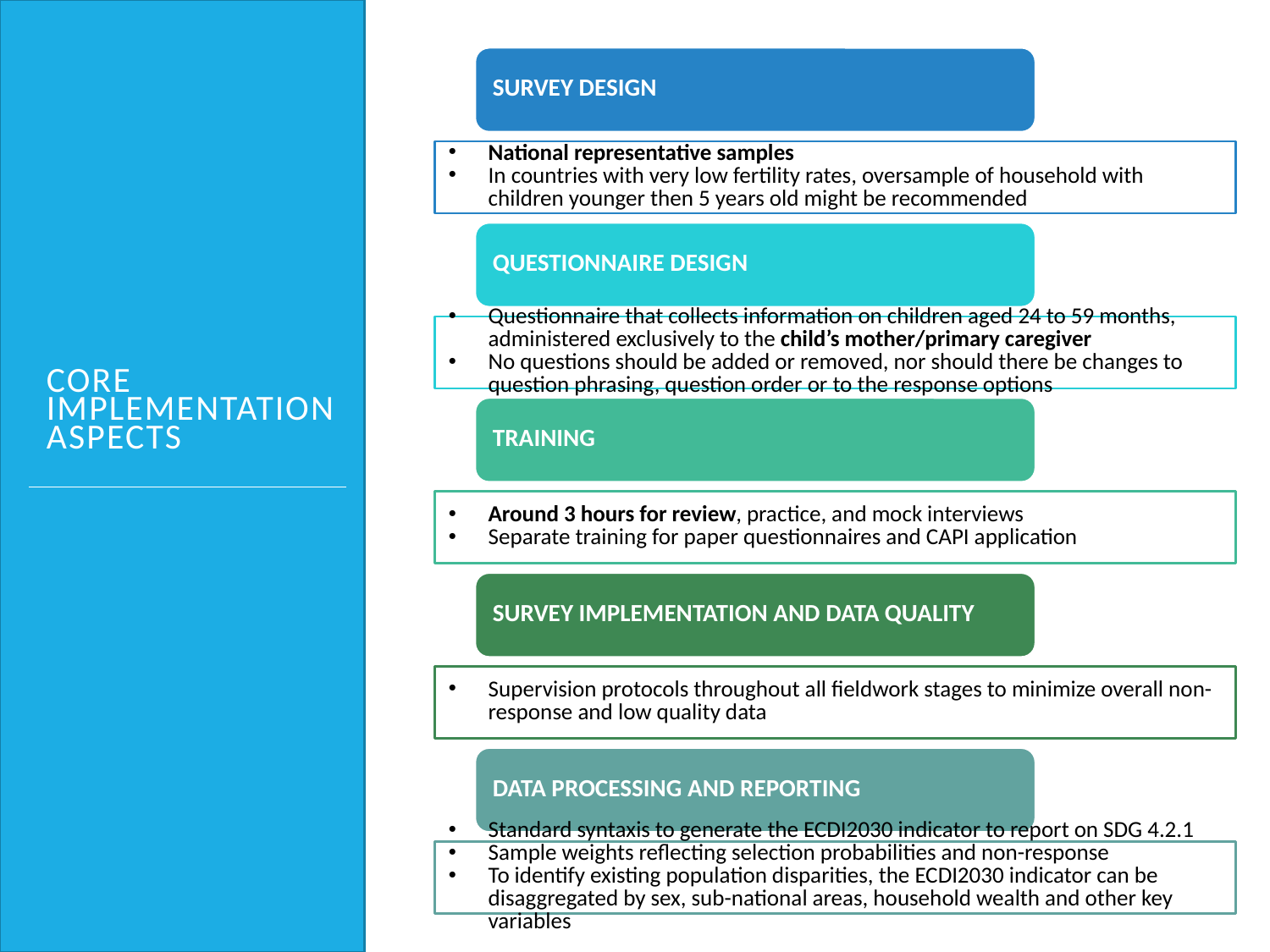

SURVEY DESIGN
National representative samples
QUESTIONNAIRE DESIGN
Questionnaire that collects information on children aged 24 to 59 months, administered exclusively to the child’s mother/primary caregiver
No questions should be added or removed, nor should there be changes to question phrasing, question order or to the response options
TRAINING
Around 3 hours for review, practice, and mock interviews
Separate training for paper questionnaires and CAPI application
SURVEY IMPLEMENTATION AND DATA QUALITY
Supervision protocols throughout all fieldwork stages to minimize overall non-response and low quality data
DATA PROCESSING AND REPORTING
Standard syntaxis to generate the ECDI2030 indicator to report on SDG 4.2.1
Sample weights reflecting selection probabilities and non-response
To identify existing population disparities, the ECDI2030 indicator can be disaggregated by sex, sub-national areas, household wealth and other key variables
In countries with very low fertility rates, oversample of household with children younger then 5 years old might be recommended
Core implementation aspects